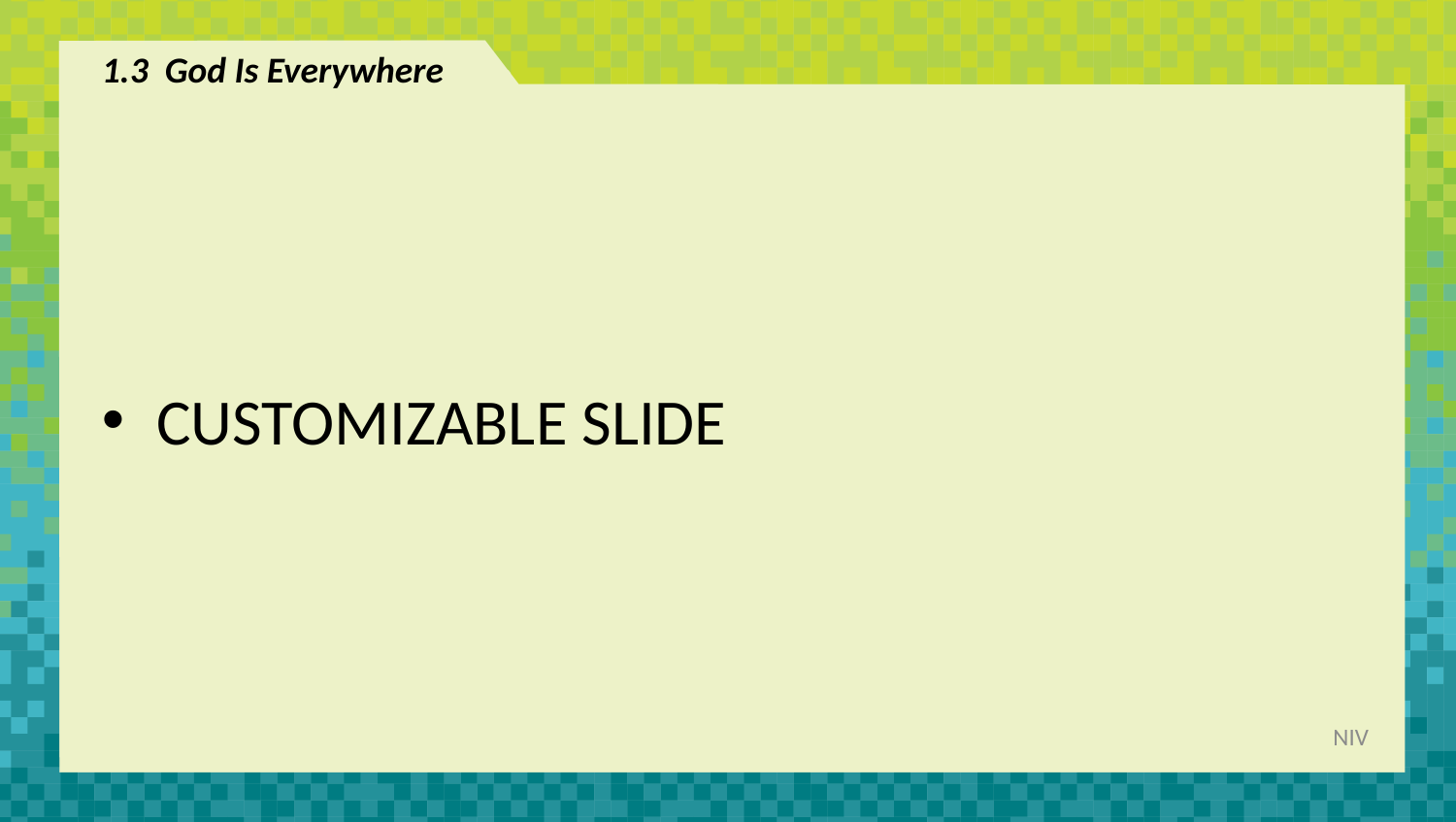

# 1.3  God Is Everywhere
CUSTOMIZABLE SLIDE
NIV